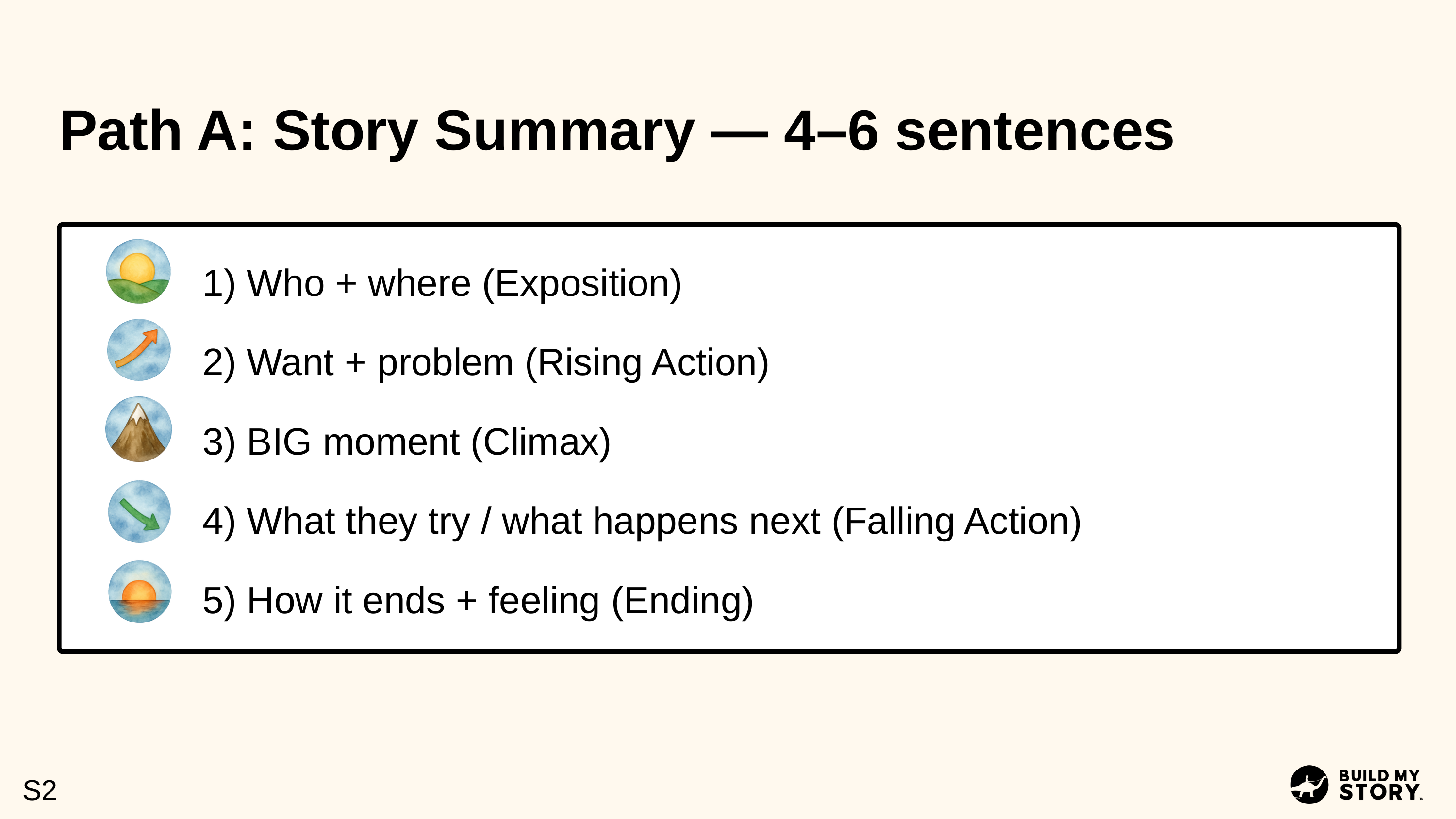

Path A: Story Summary — 4–6 sentences
1) Who + where (Exposition)
2) Want + problem (Rising Action)
3) BIG moment (Climax)
4) What they try / what happens next (Falling Action)
5) How it ends + feeling (Ending)

S2